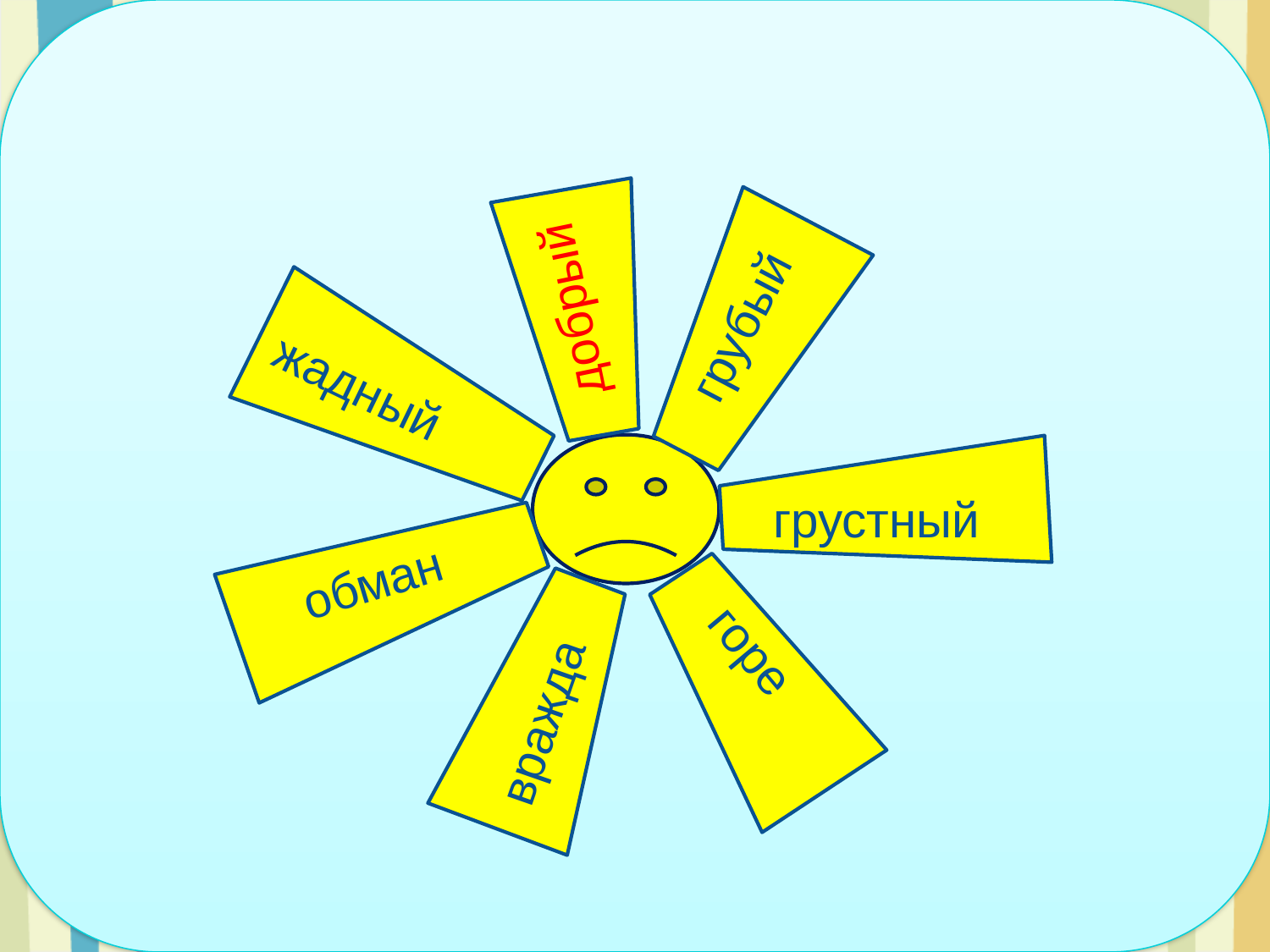

грубый
грубый

добрый
грубый

жадный

грустный
обман

горе
вражда